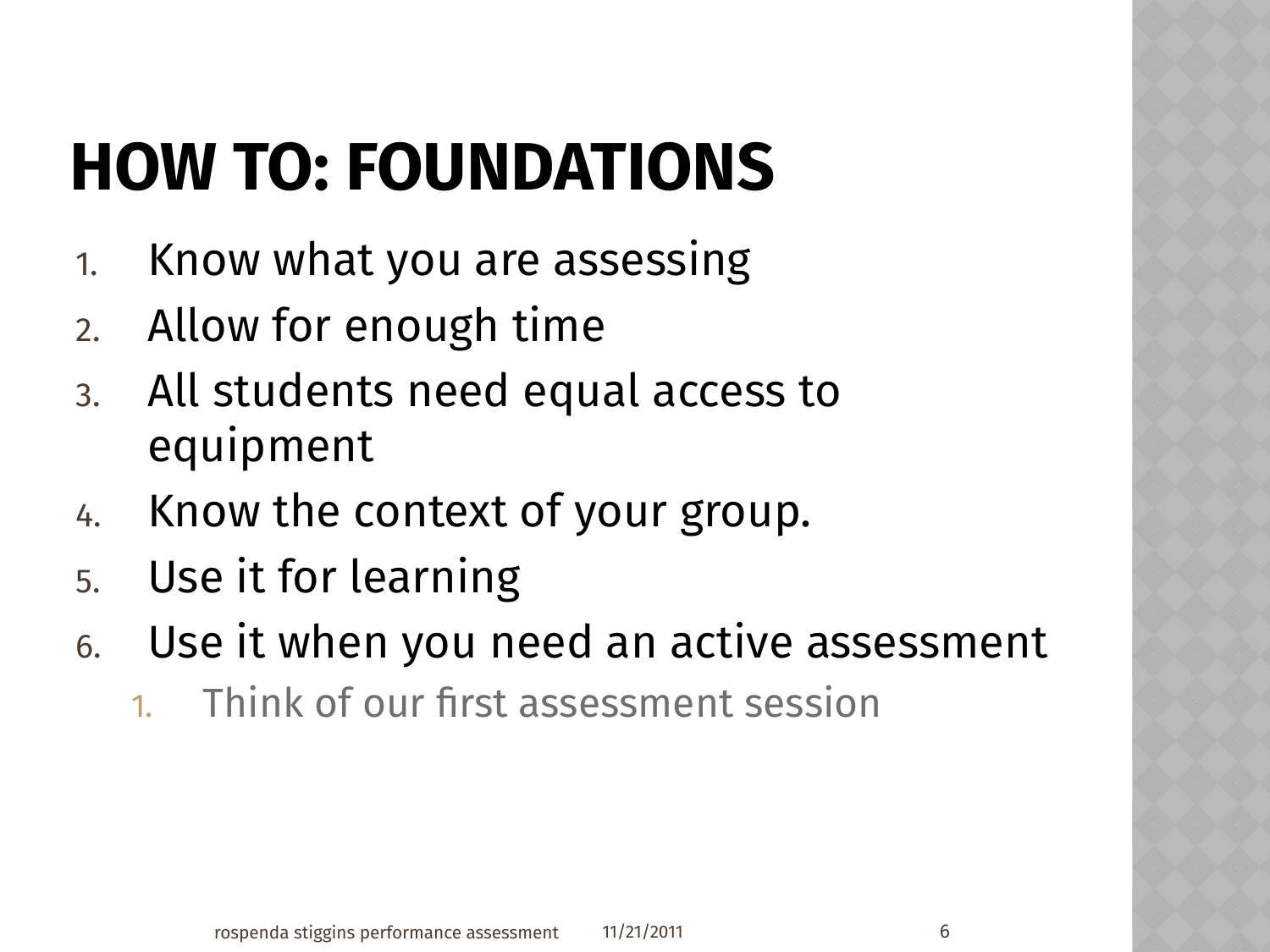

# How To: Foundations
Know what you are assessing
Allow for enough time
All students need equal access to equipment
Know the context of your group.
Use it for learning
Use it when you need an active assessment
Think of our first assessment session

6
rospenda stiggins performance assessment
11/21/2011